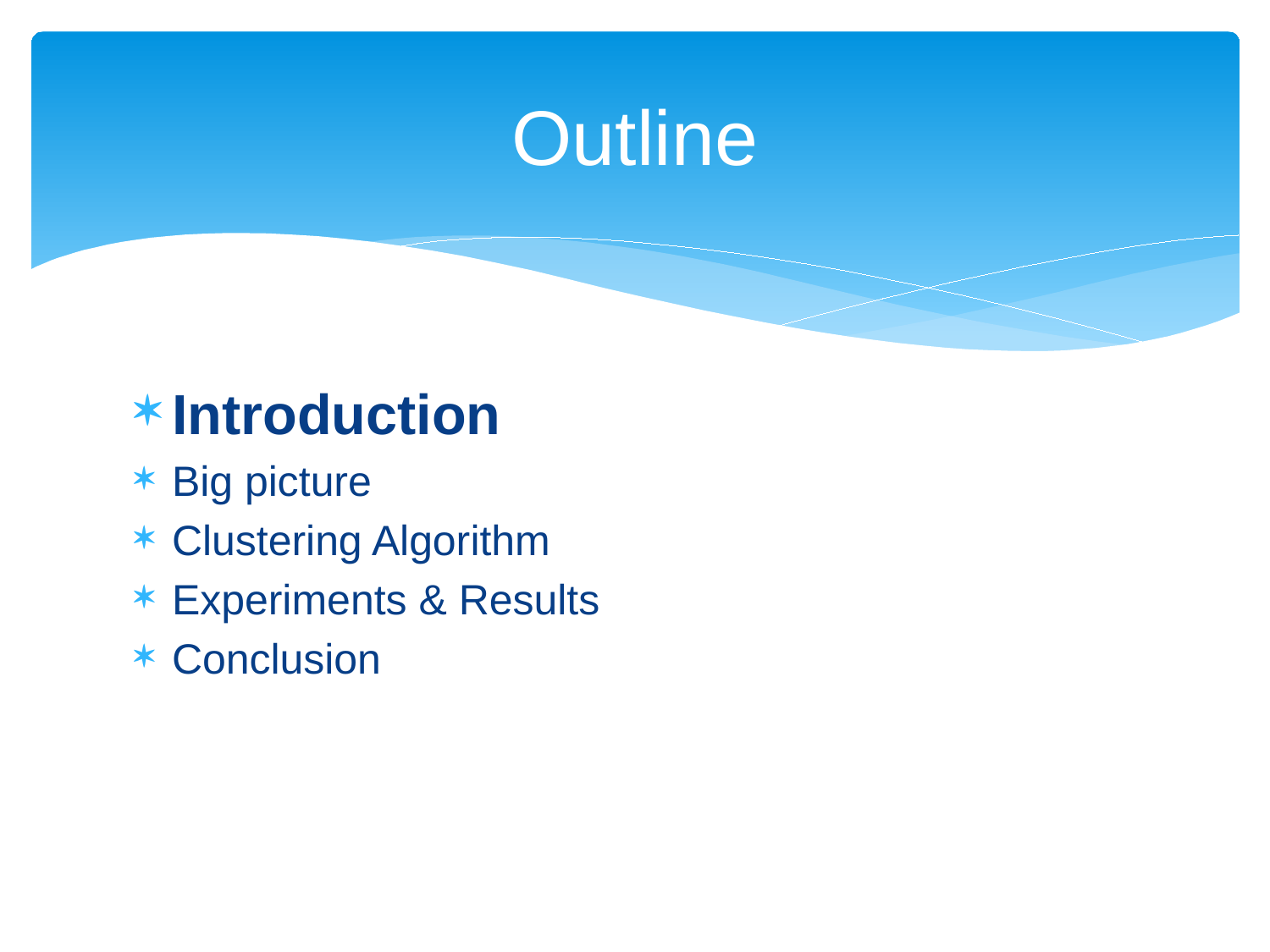

# Outline
Introduction
Big picture
Clustering Algorithm
Experiments & Results
Conclusion